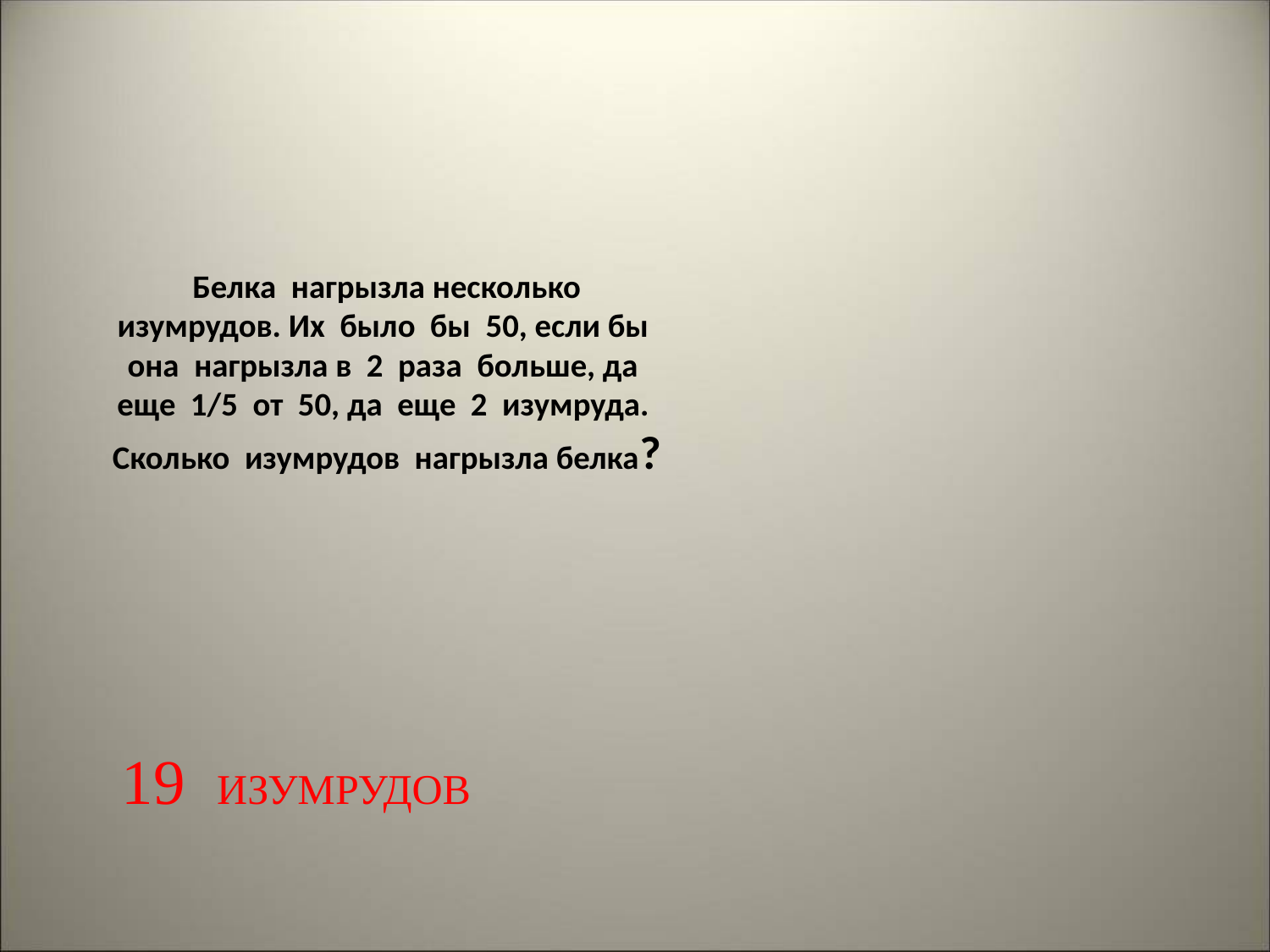

# Белка  нагрызла несколько  изумрудов. Их  было  бы  50, если бы  она  нагрызла в  2  раза  больше, да  еще  1/5  от  50, да  еще  2  изумруда.  Сколько  изумрудов  нагрызла белка?
19  ИЗУМРУДОВ